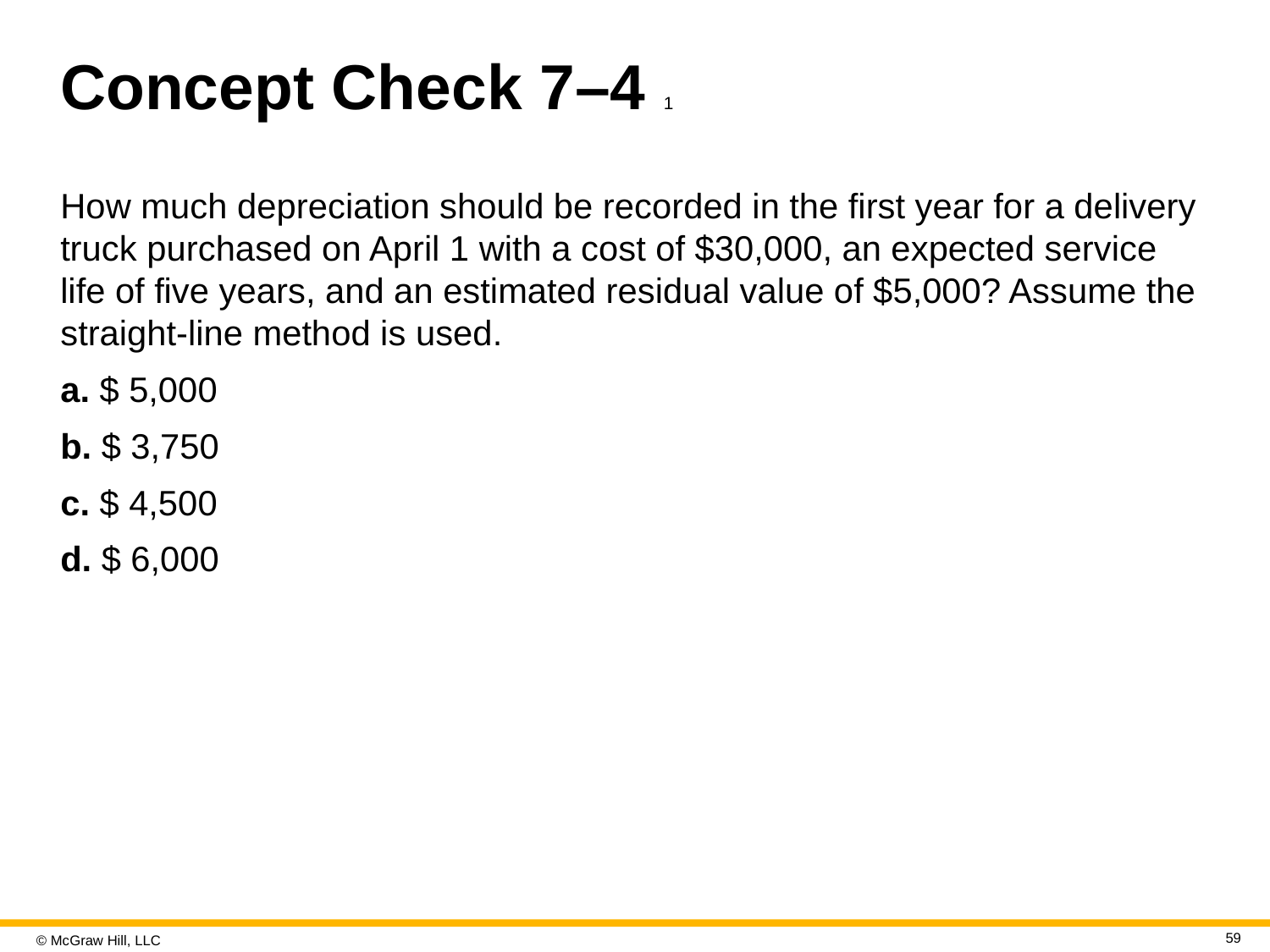

# Concept Check 7–4 1
How much depreciation should be recorded in the first year for a delivery truck purchased on April 1 with a cost of $30,000, an expected service life of five years, and an estimated residual value of $5,000? Assume the straight-line method is used.
a. $ 5,000
b. $ 3,750
c. $ 4,500
d. $ 6,000
59